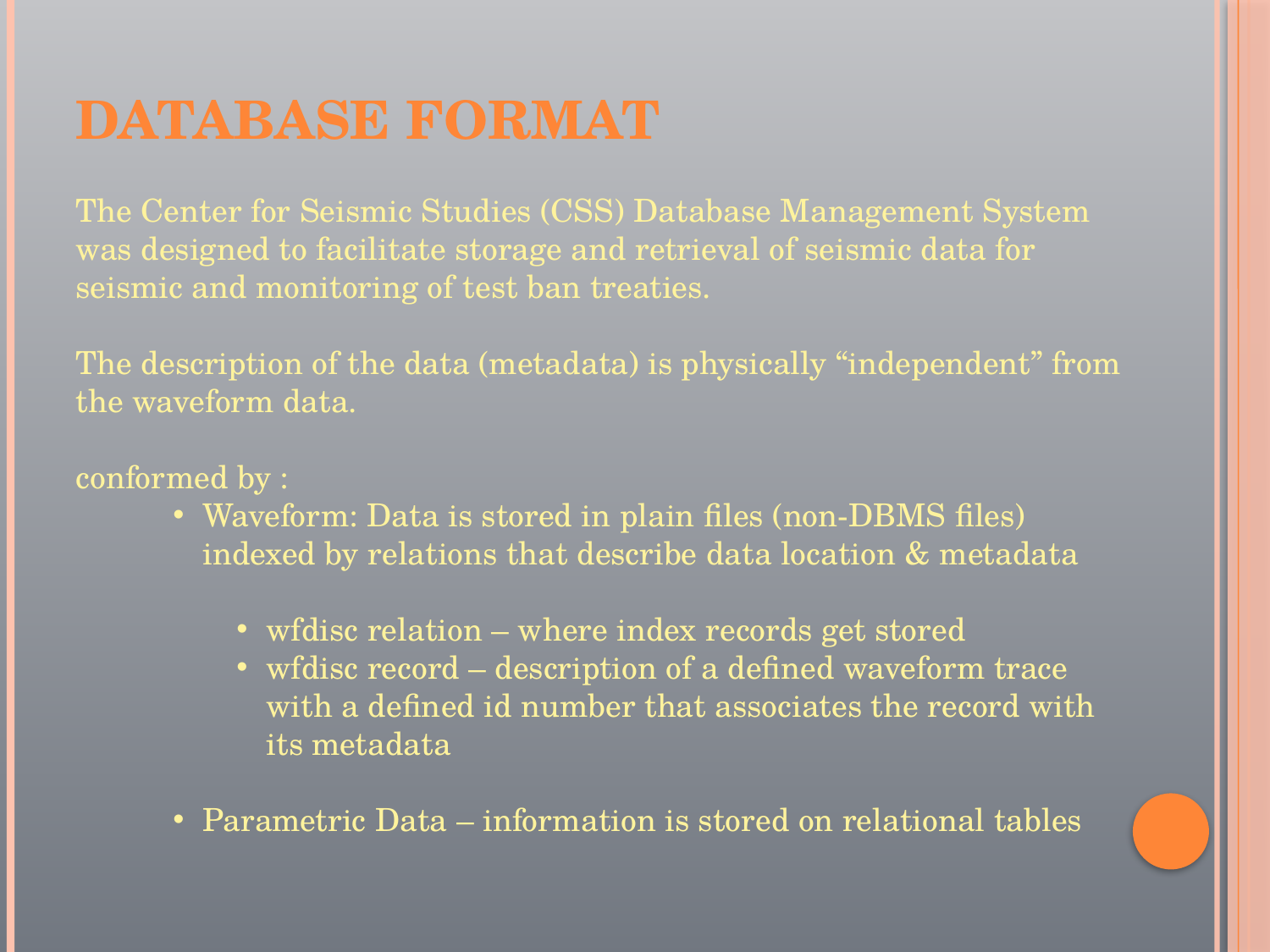

# Database format
The Center for Seismic Studies (CSS) Database Management System was designed to facilitate storage and retrieval of seismic data for seismic and monitoring of test ban treaties.

The description of the data (metadata) is physically “independent” from the waveform data.

conformed by :
Waveform: Data is stored in plain files (non-DBMS files) indexed by relations that describe data location & metadata

wfdisc relation – where index records get stored
wfdisc record – description of a defined waveform trace with a defined id number that associates the record with its metadata

Parametric Data – information is stored on relational tables